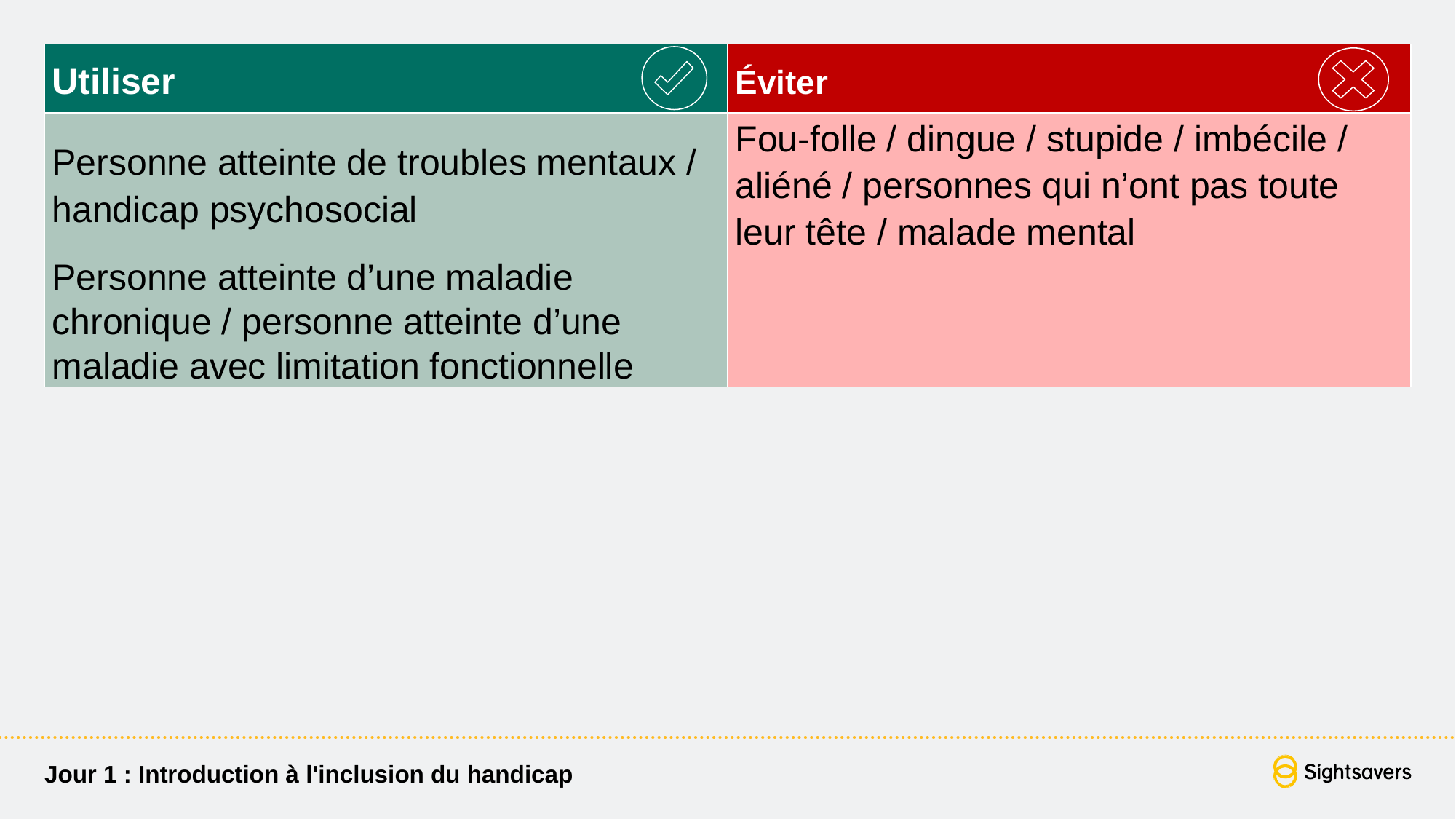

| Utiliser | Éviter |
| --- | --- |
| Personne atteinte de troubles mentaux / handicap psychosocial | Fou-folle / dingue / stupide / imbécile / aliéné / personnes qui n’ont pas toute leur tête / malade mental |
| Personne atteinte d’une maladie chronique / personne atteinte d’une maladie avec limitation fonctionnelle |  |

Jour 1 : Introduction à l'inclusion du handicap